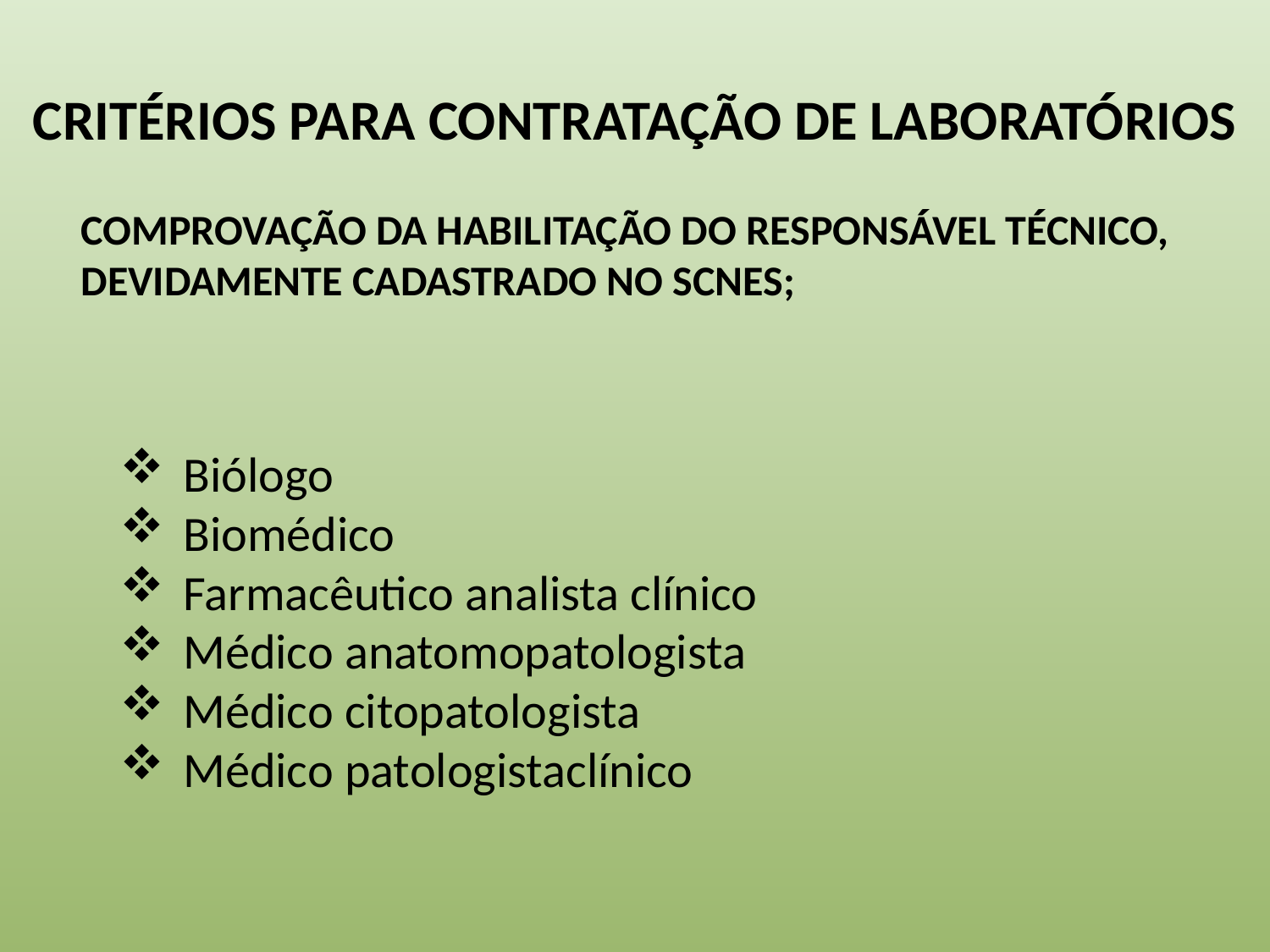

# CRITÉRIOS PARA CONTRATAÇÃO DE LABORATÓRIOS
COMPROVAÇÃO DA HABILITAÇÃO DO RESPONSÁVEL TÉCNICO, DEVIDAMENTE CADASTRADO NO SCNES;
Biólogo
Biomédico
Farmacêutico analista clínico
Médico anatomopatologista
Médico citopatologista
Médico patologistaclínico